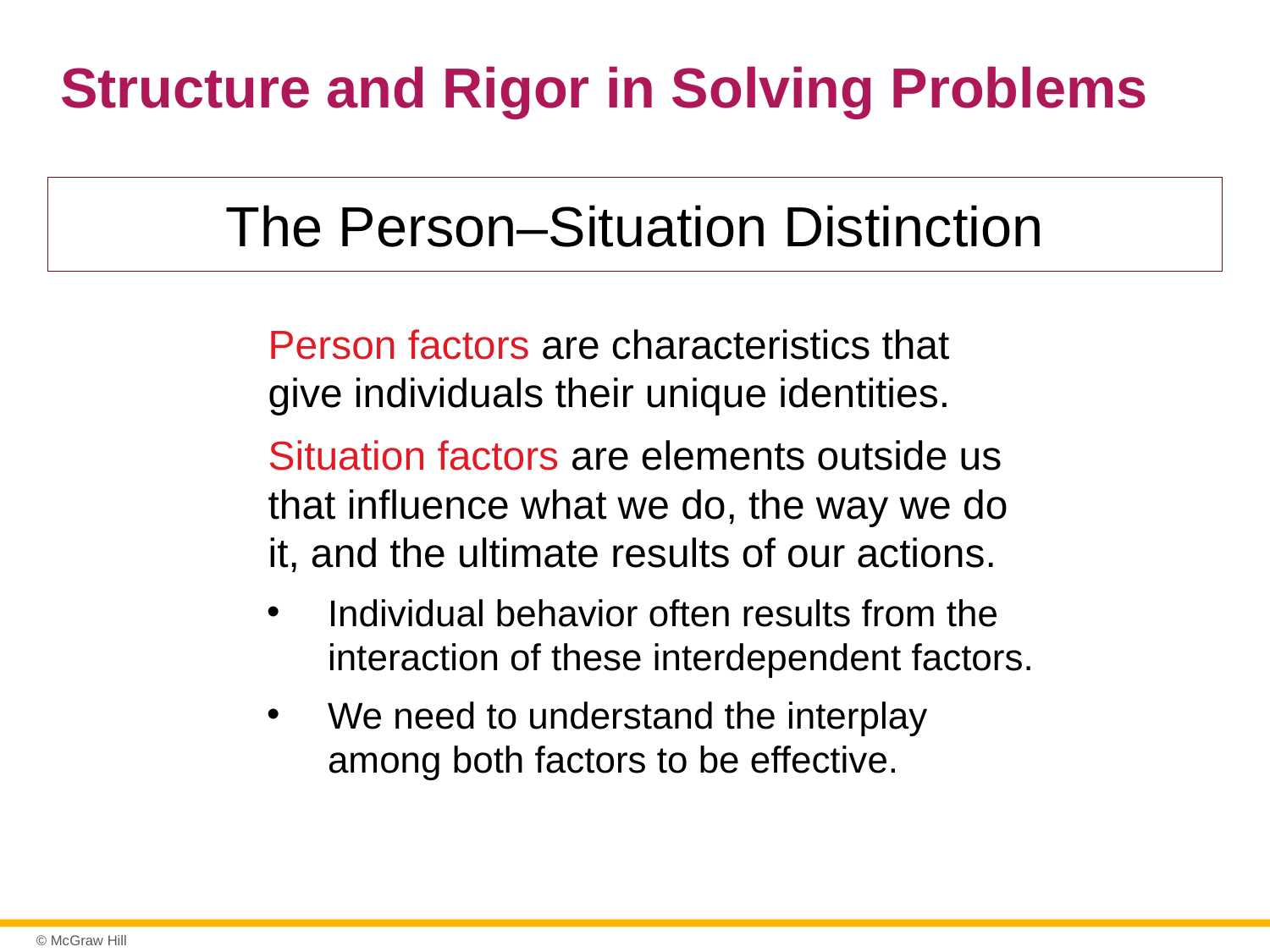

# Structure and Rigor in Solving Problems
The Person–Situation Distinction
Person factors are characteristics that give individuals their unique identities.
Situation factors are elements outside us that influence what we do, the way we do it, and the ultimate results of our actions.
Individual behavior often results from the interaction of these interdependent factors.
We need to understand the interplay among both factors to be effective.